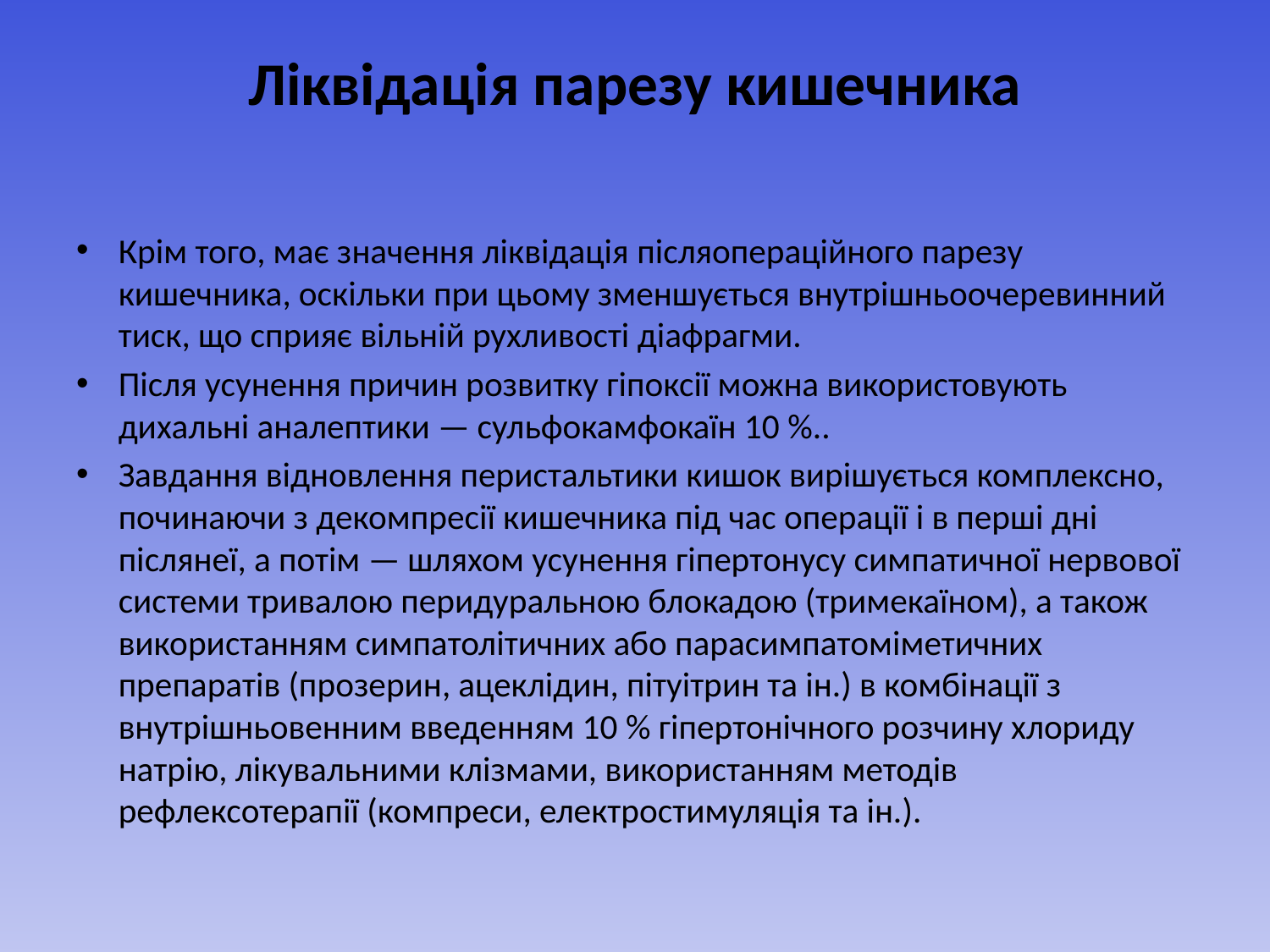

# Ліквідація парезу кишечника
Крім того, має значення ліквідація післяопераційного парезу кишечника, оскільки при цьому зменшується внутрішньоочеревинний тиск, що сприяє вільній рухливості діафрагми.
Після усунення причин розвитку гіпоксії можна використовують дихальні аналептики — сульфокамфокаїн 10 %..
Завдання відновлення перистальтики кишок вирішується комплексно, починаючи з декомпресії кишечника під час операції і в перші дні післянеї, а потім — шляхом усунення гіпертонусу симпатичної нервової системи тривалою перидуральною блокадою (тримекаїном), а також використанням симпатолітичних або парасимпатоміметичних препаратів (прозерин, ацеклідин, пітуітрин та ін.) в комбінації з внутрішньовенним введенням 10 % гіпертонічного розчину хлориду натрію, лікувальними клізмами, використанням методів рефлексотерапії (компреси, електростимуляція та ін.).